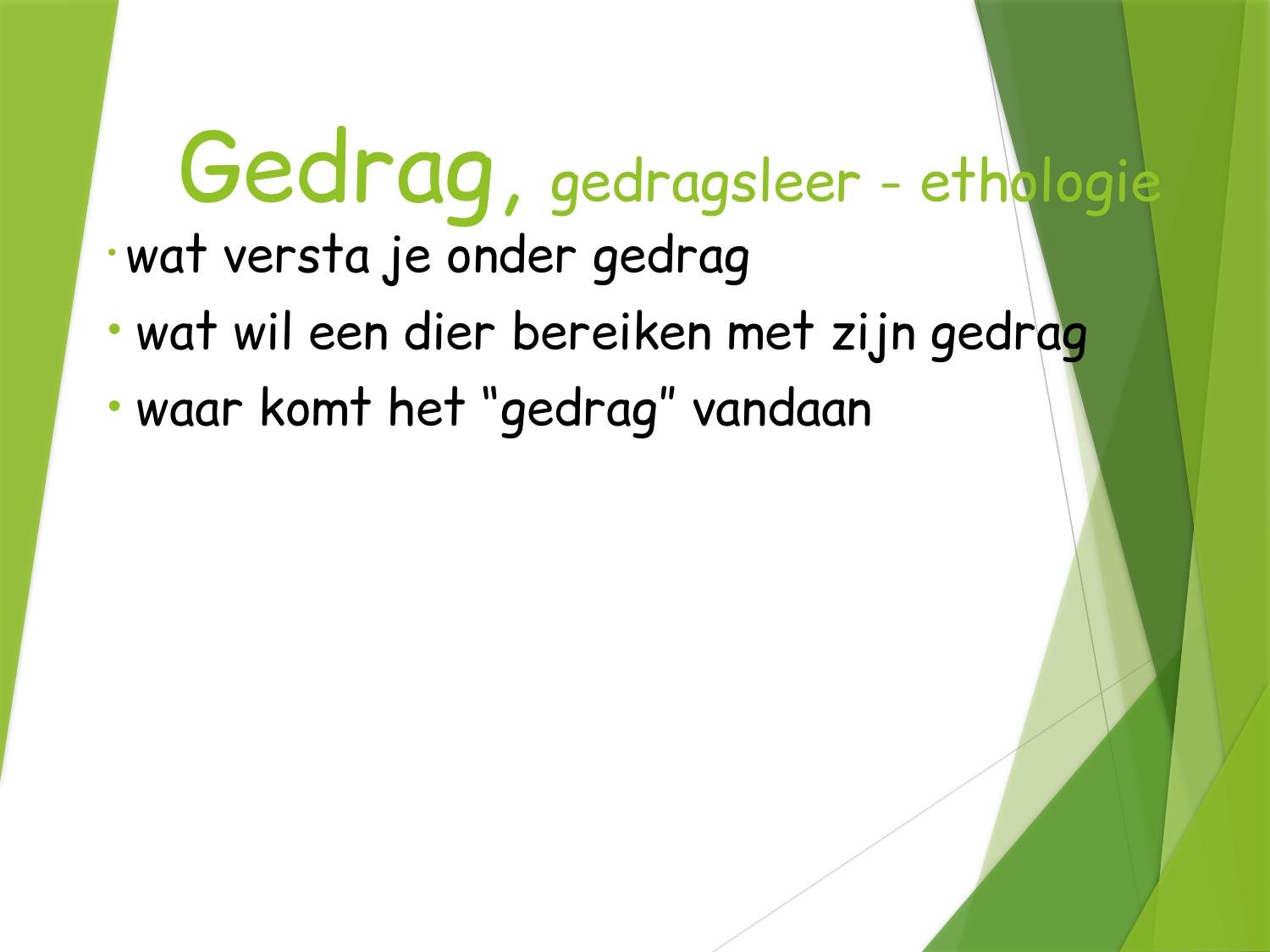

# Gedrag, gedragsleer - ethologie
 wat versta je onder gedrag
 wat wil een dier bereiken met zijn gedrag
 waar komt het “gedrag” vandaan